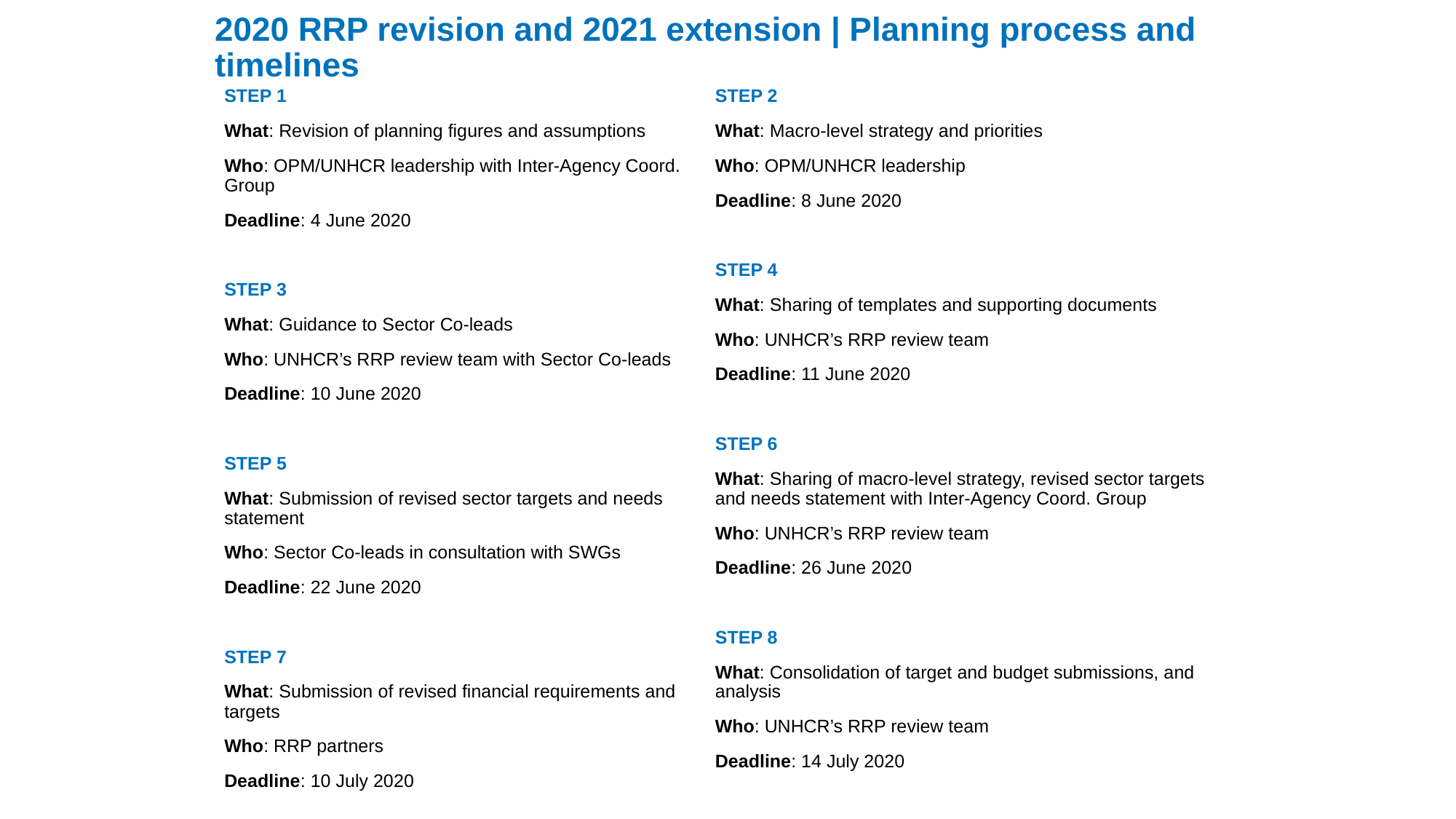

# 2020 RRP revision and 2021 extension | Planning process and timelines
STEP 1
What: Revision of planning figures and assumptions
Who: OPM/UNHCR leadership with Inter-Agency Coord. Group
Deadline: 4 June 2020

STEP 3
What: Guidance to Sector Co-leads
Who: UNHCR’s RRP review team with Sector Co-leads
Deadline: 10 June 2020

STEP 5
What: Submission of revised sector targets and needs statement
Who: Sector Co-leads in consultation with SWGs
Deadline: 22 June 2020

STEP 7
What: Submission of revised financial requirements and targets
Who: RRP partners
Deadline: 10 July 2020

STEP 9
What: Vetting of partners budgets and targets
Who: Sector Co-leads with UNHCR’s RRP review team
Deadline: 17 July 2020

STEP 2
What: Macro-level strategy and priorities
Who: OPM/UNHCR leadership
Deadline: 8 June 2020

STEP 4
What: Sharing of templates and supporting documents
Who: UNHCR’s RRP review team
Deadline: 11 June 2020

STEP 6
What: Sharing of macro-level strategy, revised sector targets and needs statement with Inter-Agency Coord. Group
Who: UNHCR’s RRP review team
Deadline: 26 June 2020

STEP 8
What: Consolidation of target and budget submissions, and analysis
Who: UNHCR’s RRP review team
Deadline: 14 July 2020

STEP 10
What: Refugee Response Leadership review
Who: UNHCR/OPM leadership
Deadline: 28 July 2020